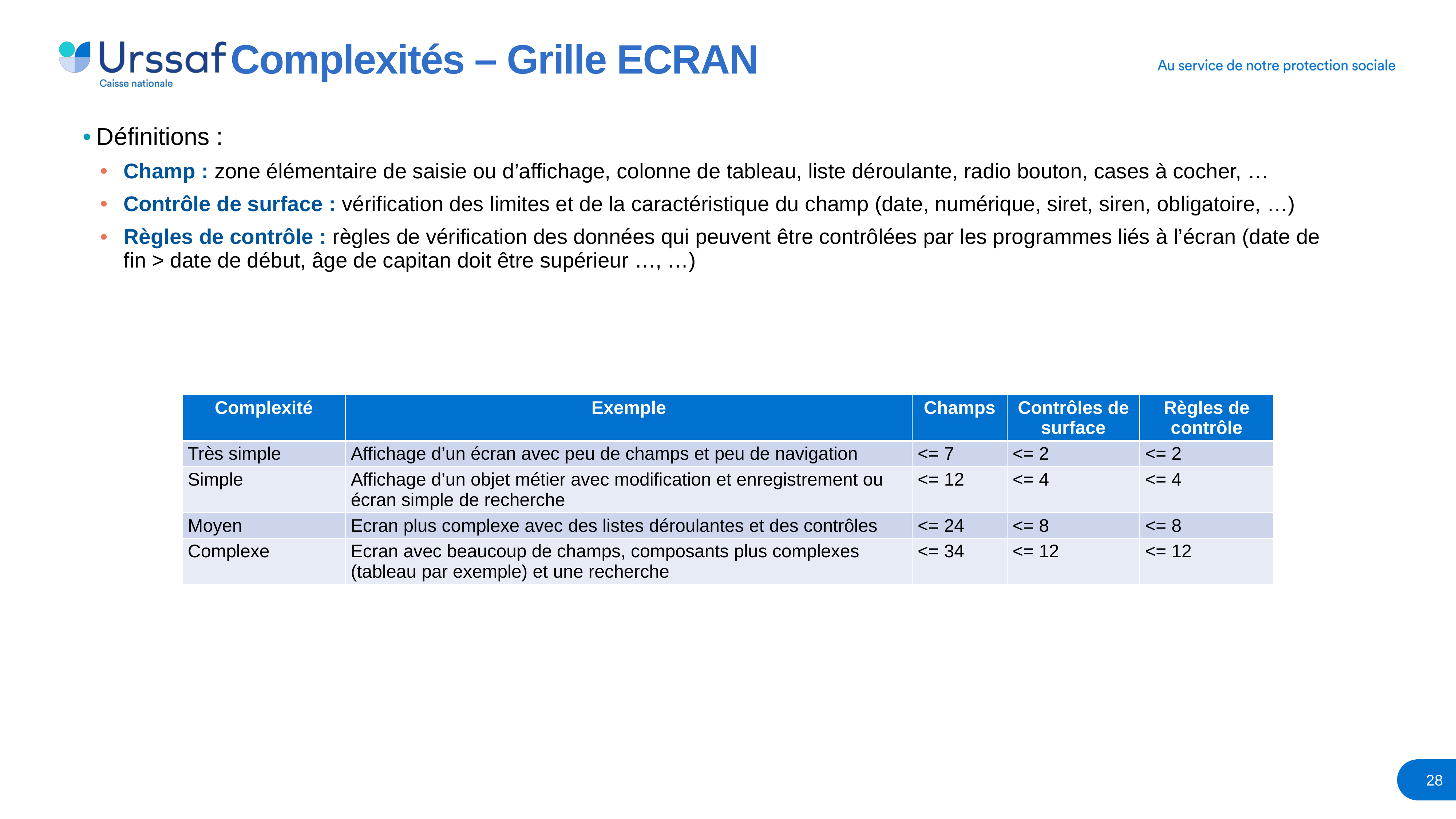

# Complexités – Grille ECRAN
Définitions :
Champ : zone élémentaire de saisie ou d’affichage, colonne de tableau, liste déroulante, radio bouton, cases à cocher, …
Contrôle de surface : vérification des limites et de la caractéristique du champ (date, numérique, siret, siren, obligatoire, …)
Règles de contrôle : règles de vérification des données qui peuvent être contrôlées par les programmes liés à l’écran (date de fin > date de début, âge de capitan doit être supérieur …, …)
| Complexité | Exemple | Champs | Contrôles de surface | Règles de contrôle |
| --- | --- | --- | --- | --- |
| Très simple | Affichage d’un écran avec peu de champs et peu de navigation | <= 7 | <= 2 | <= 2 |
| Simple | Affichage d’un objet métier avec modification et enregistrement ou écran simple de recherche | <= 12 | <= 4 | <= 4 |
| Moyen | Ecran plus complexe avec des listes déroulantes et des contrôles | <= 24 | <= 8 | <= 8 |
| Complexe | Ecran avec beaucoup de champs, composants plus complexes (tableau par exemple) et une recherche | <= 34 | <= 12 | <= 12 |